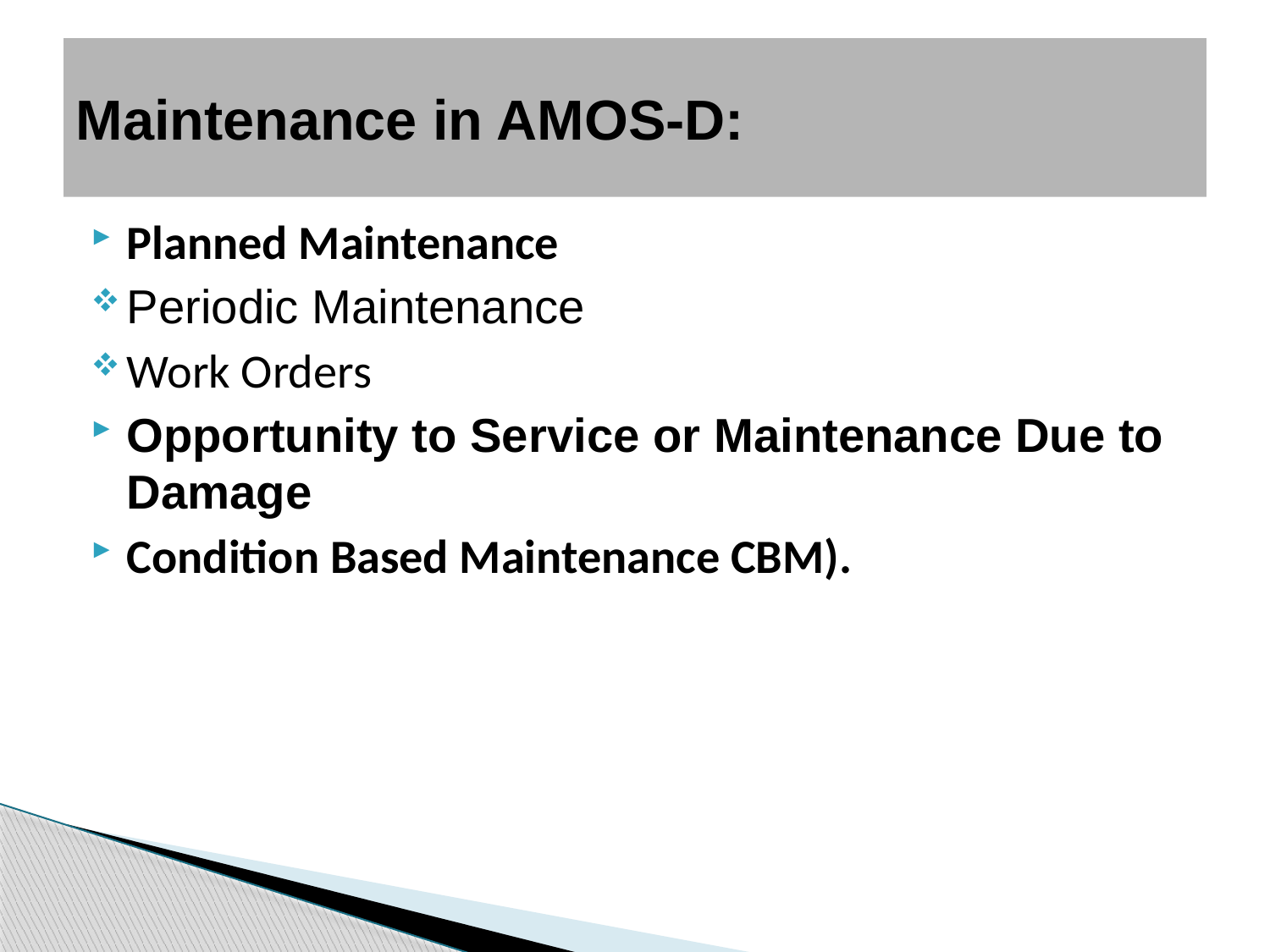

# Maintenance in AMOS-D:
Planned Maintenance
Periodic Maintenance
Work Orders
Opportunity to Service or Maintenance Due to Damage
Condition Based Maintenance CBM).